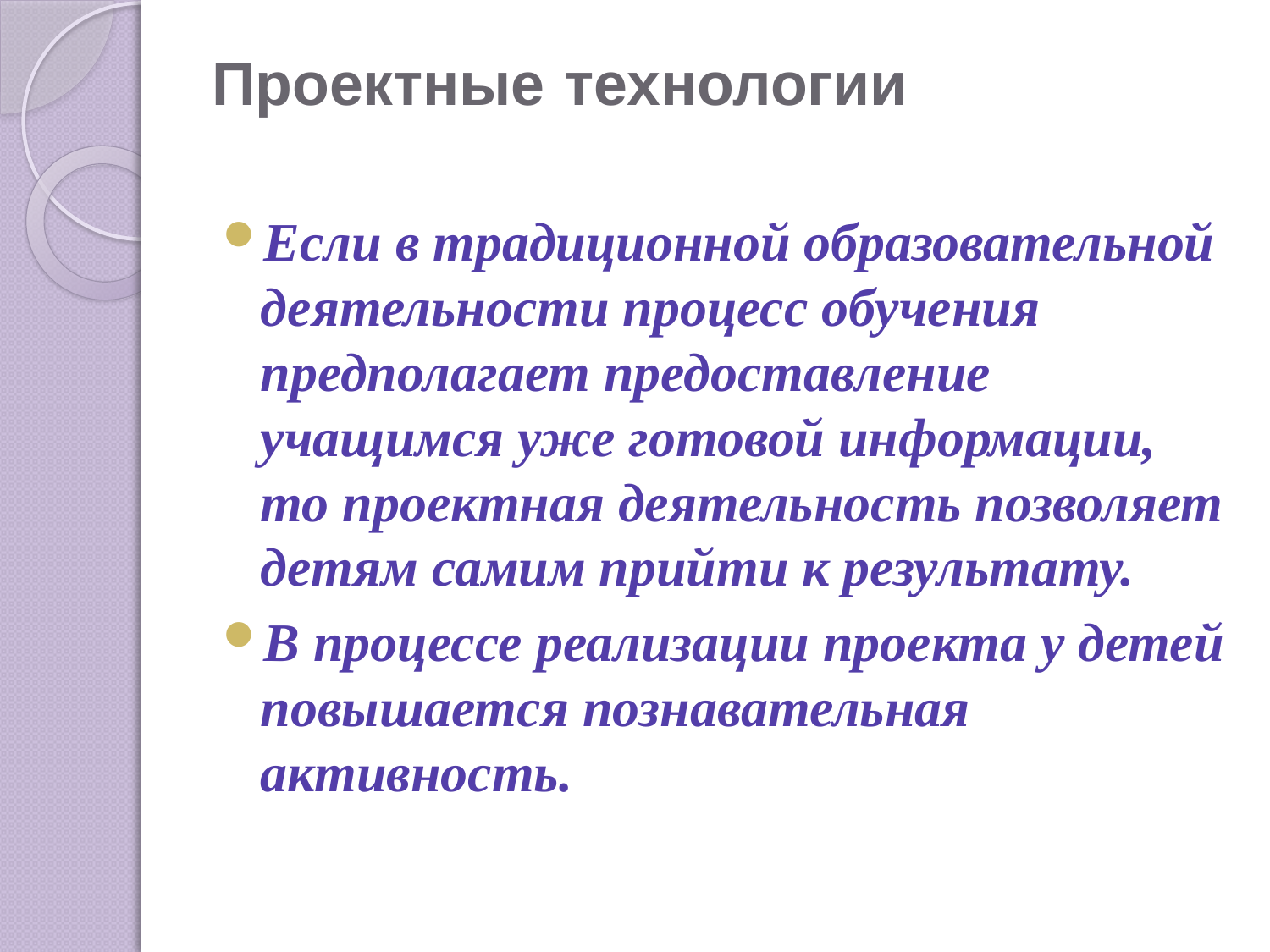

# Проектные технологии
Если в традиционной образовательной деятельности процесс обучения предполагает предоставление учащимся уже готовой информации, то проектная деятельность позволяет детям самим прийти к результату.
В процессе реализации проекта у детей повышается познавательная активность.